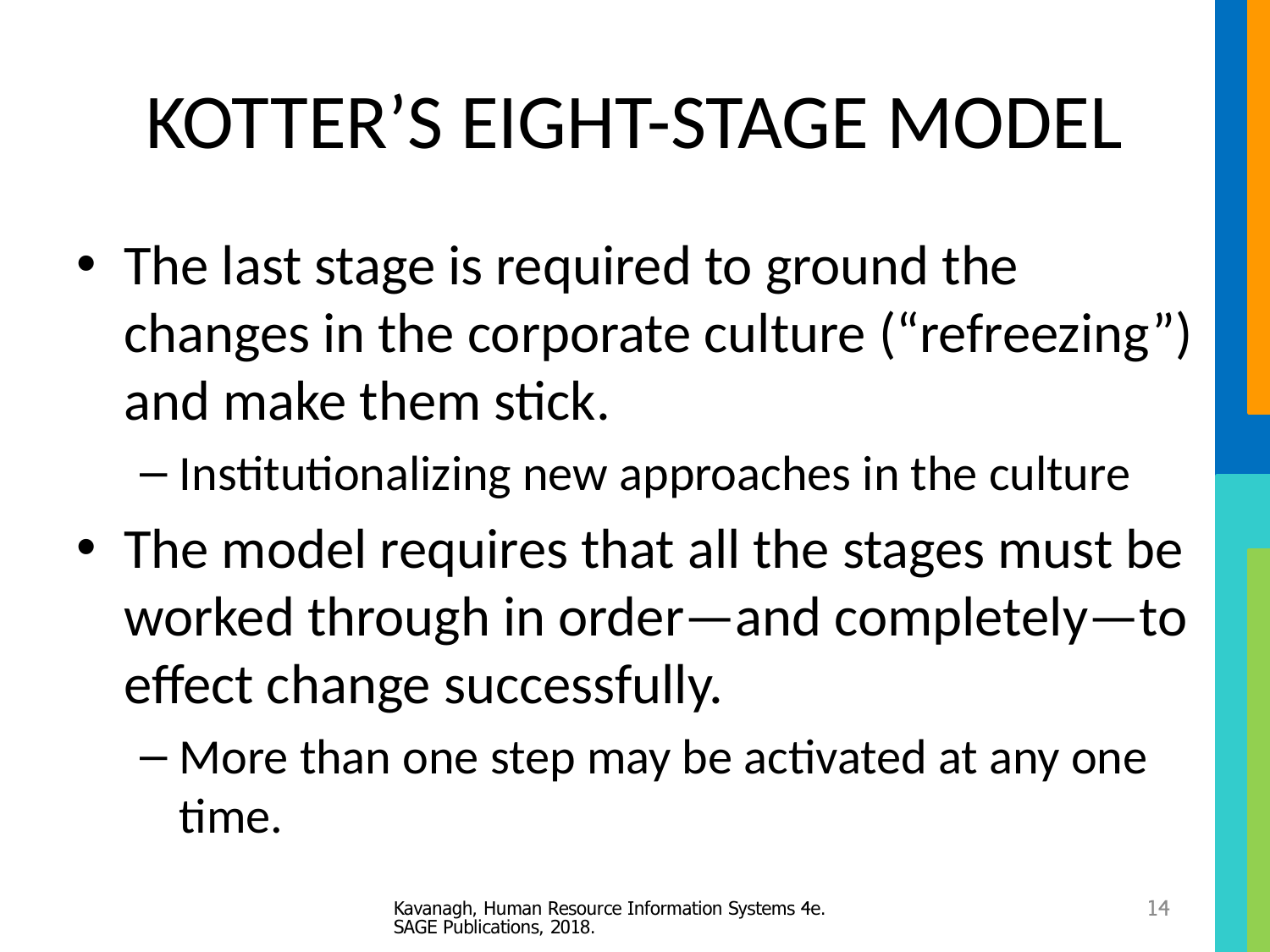

# KOTTER’S EIGHT-STAGE MODEL
The last stage is required to ground the changes in the corporate culture (“refreezing”) and make them stick.
Institutionalizing new approaches in the culture
The model requires that all the stages must be worked through in order—and completely—to effect change successfully.
More than one step may be activated at any one time.

Kavanagh, Human Resource Information Systems 4e. SAGE Publications, 2018.
14